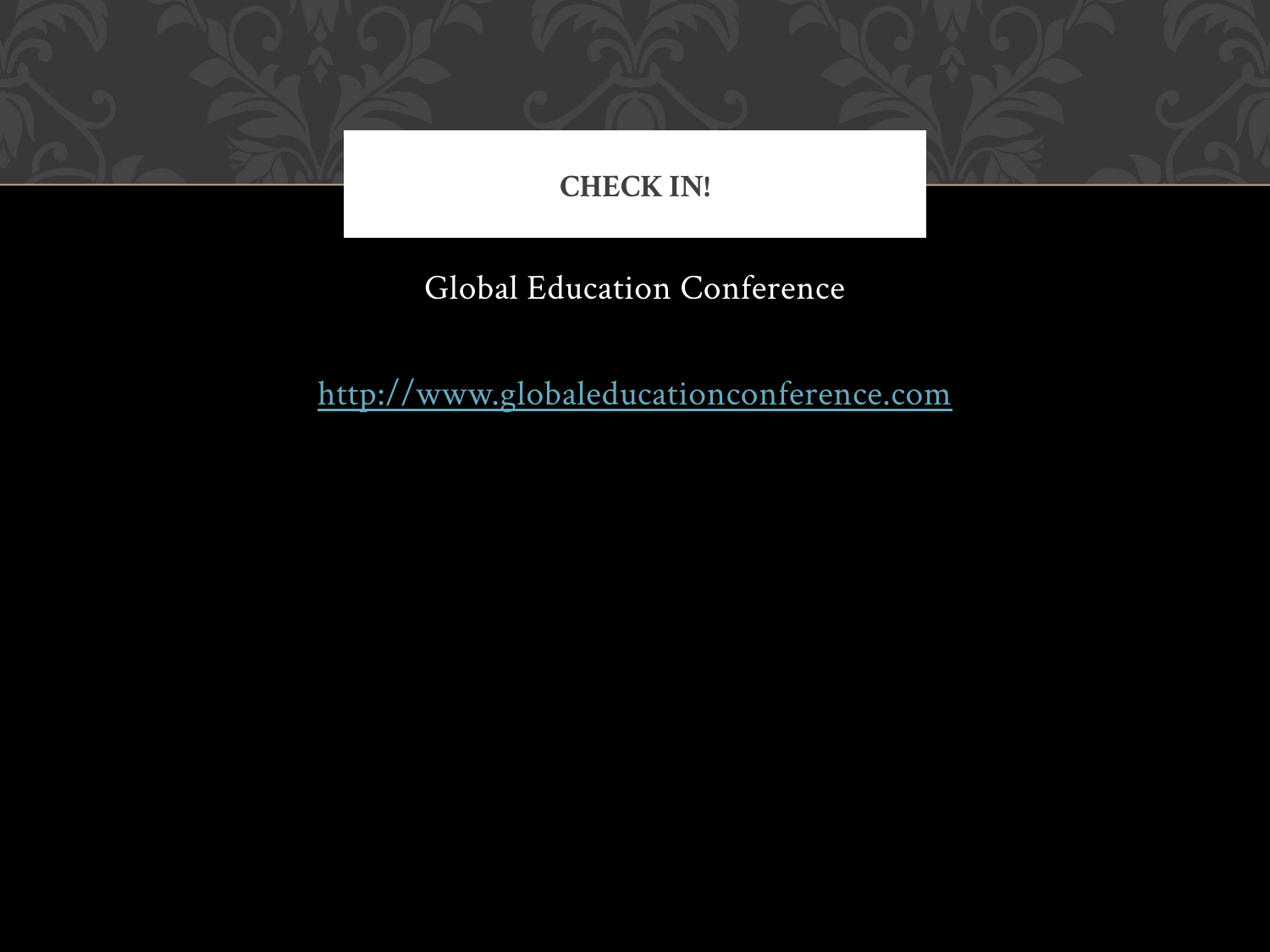

# Check in!
Global Education Conference

http://www.globaleducationconference.com